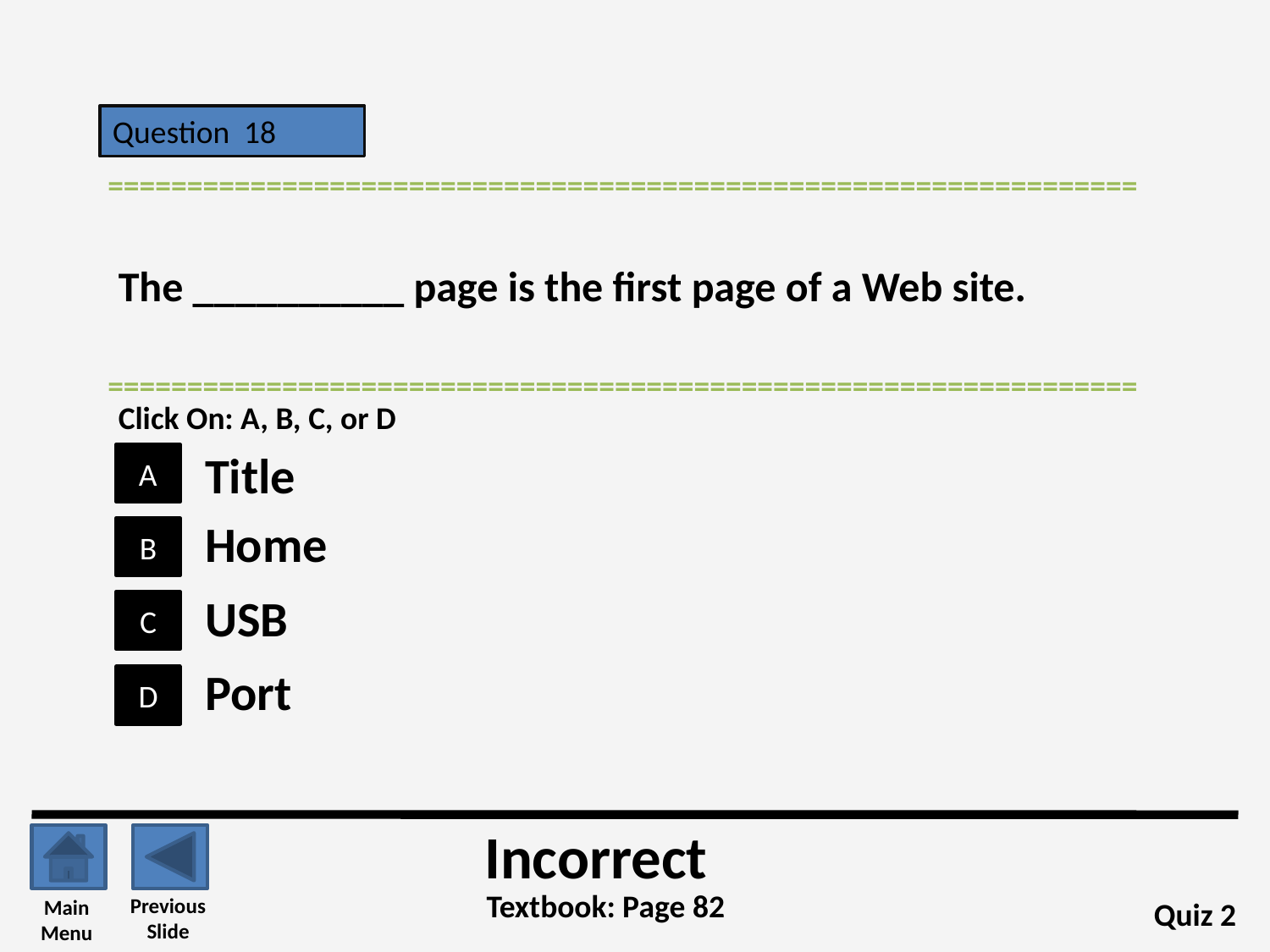

Question  18
=================================================================
The __________ page is the first page of a Web site.
=================================================================
Click On: A, B, C, or D

Title
A
Home
B
USB
C
Port
D
Incorrect

Textbook: Page 82
Previous
Slide
Main
Menu
Quiz 2